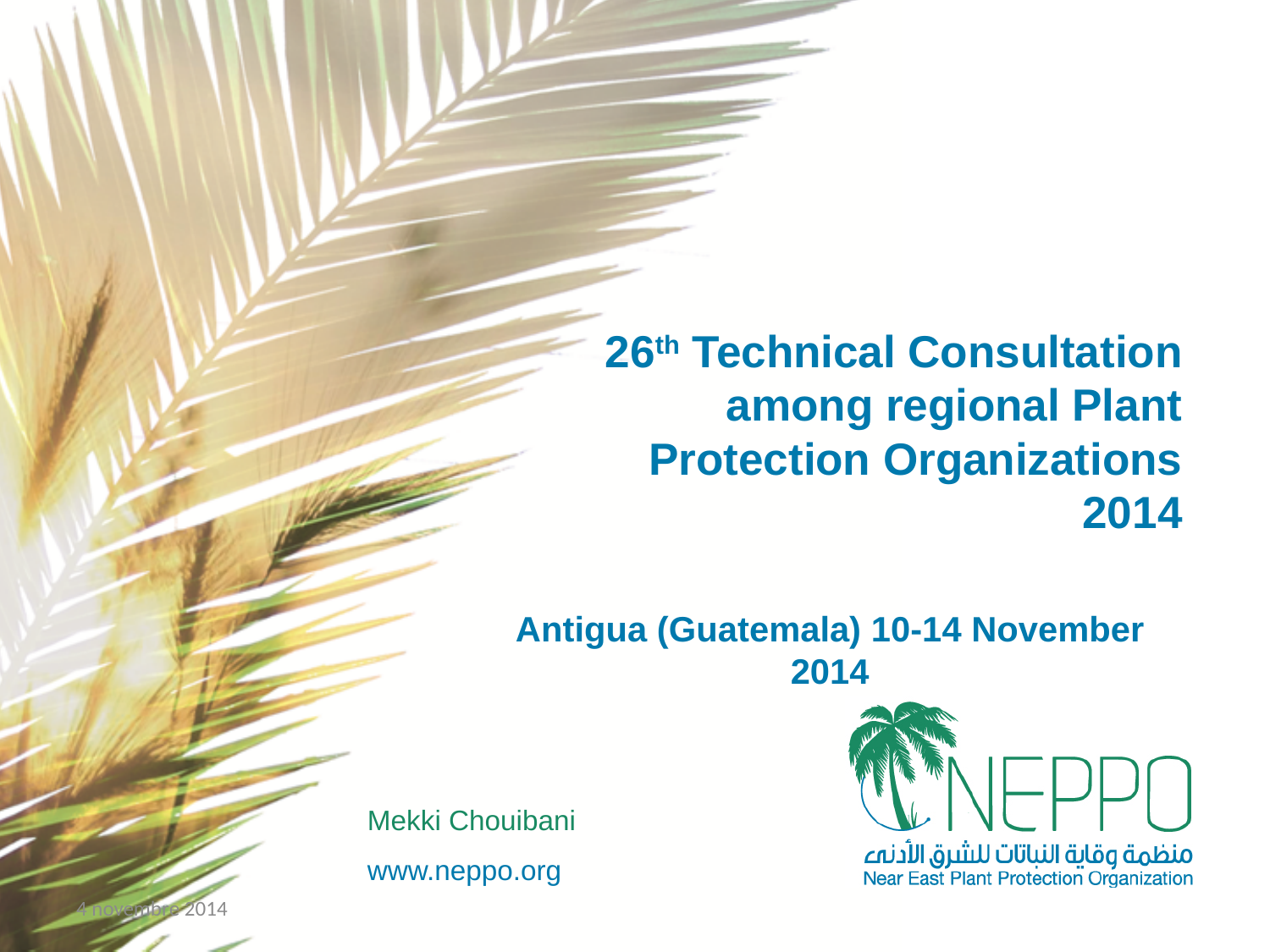

# 26th Technical Consultation among regional Plant Protection Organizations 2014
Antigua (Guatemala) 10-14 November 2014
Mekki Chouibani
www.neppo.org
4 novembre 2014